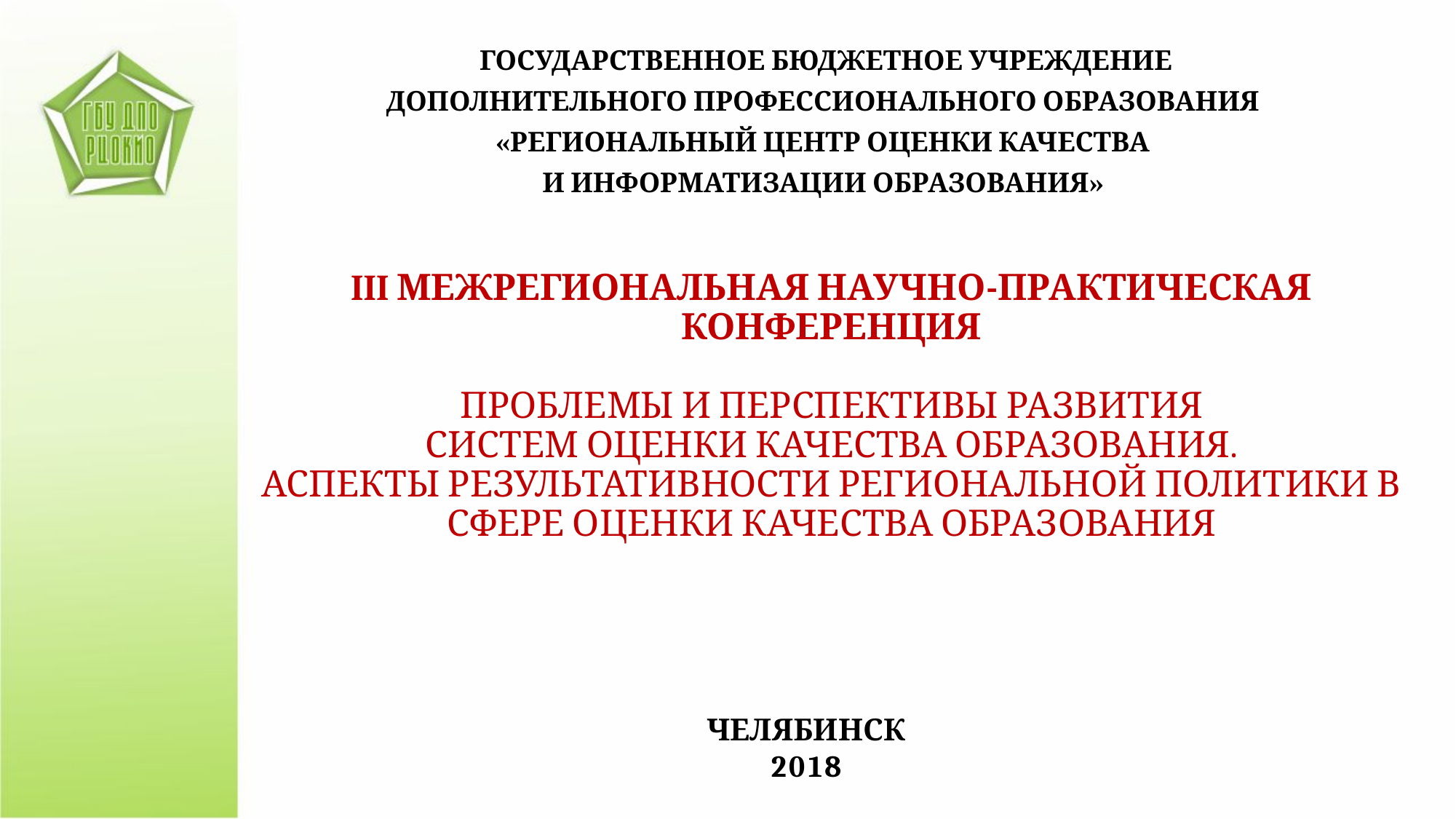

ГОСУДАРСТВЕННОЕ БЮДЖЕТНОЕ УЧРЕЖДЕНИЕ
ДОПОЛНИТЕЛЬНОГО ПРОФЕССИОНАЛЬНОГО ОБРАЗОВАНИЯ
«РЕГИОНАЛЬНЫЙ ЦЕНТР ОЦЕНКИ КАЧЕСТВА
И ИНФОРМАТИЗАЦИИ ОБРАЗОВАНИЯ»
# III МЕЖРЕГИОНАЛЬНАЯ НАУЧНО-ПРАКТИЧЕСКАЯ КОНФЕРЕНЦИЯ ПРОБЛЕМЫ И ПЕРСПЕКТИВЫ РАЗВИТИЯ СИСТЕМ ОЦЕНКИ КАЧЕСТВА ОБРАЗОВАНИЯ. АСПЕКТЫ РЕЗУЛЬТАТИВНОСТИ РЕГИОНАЛЬНОЙ ПОЛИТИКИ В СФЕРЕ ОЦЕНКИ КАЧЕСТВА ОБРАЗОВАНИЯ
ЧЕЛЯБИНСК
2018